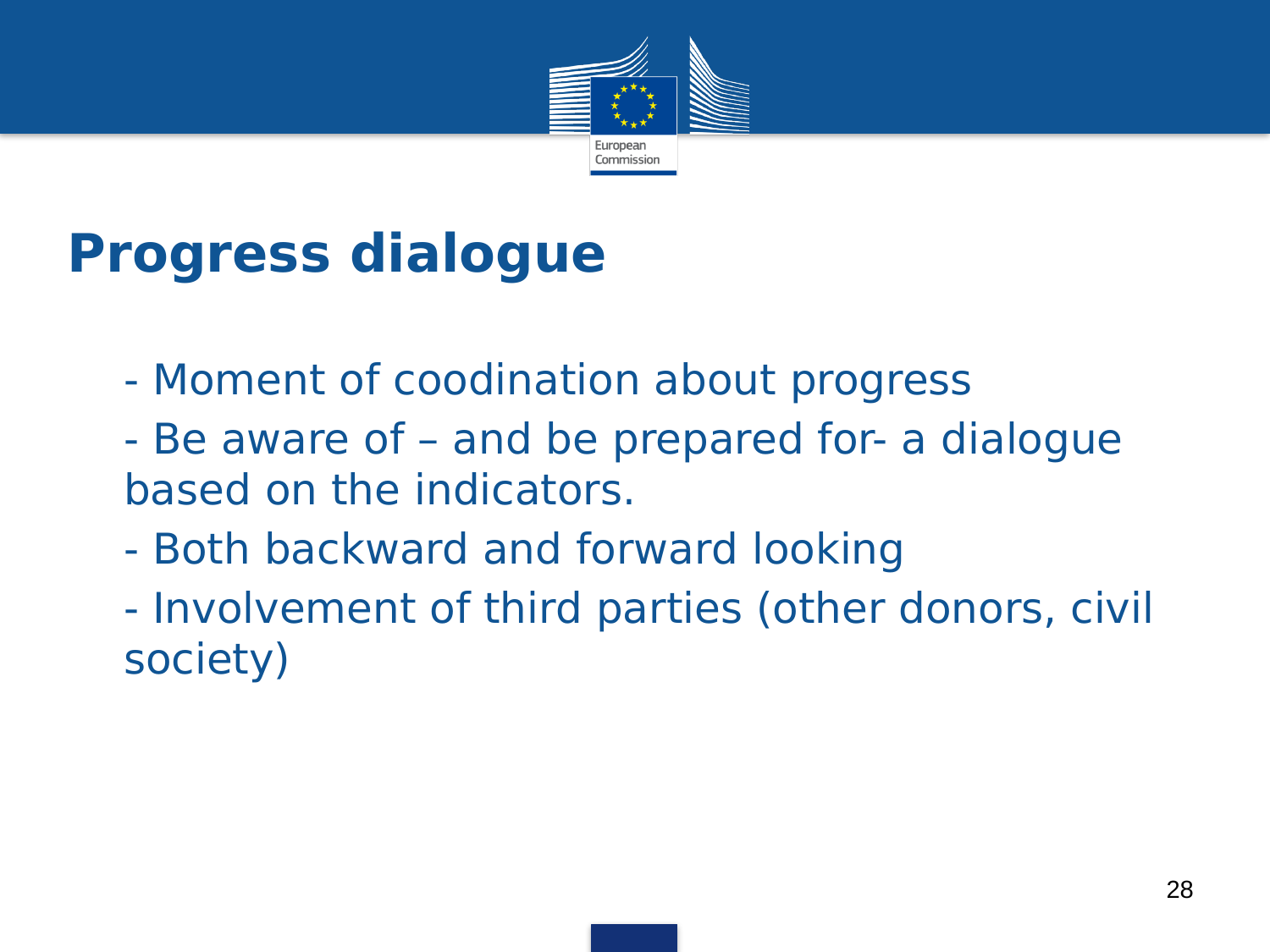

# Progress dialogue
- Moment of coodination about progress
- Be aware of – and be prepared for- a dialogue based on the indicators.
- Both backward and forward looking
- Involvement of third parties (other donors, civil society)
28